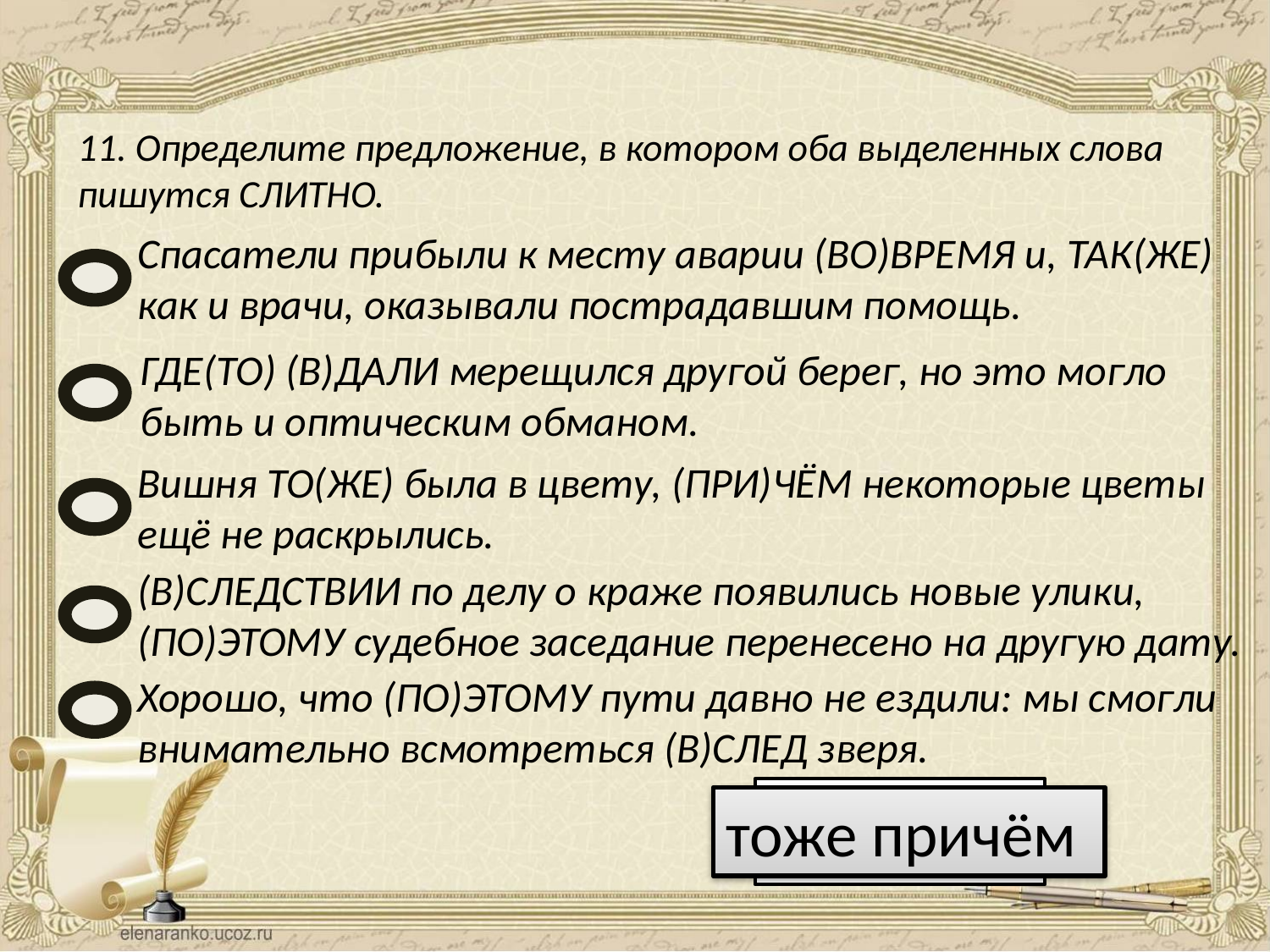

11. Определите предложение, в котором оба выделенных слова пишутся СЛИТНО.
Спасатели прибыли к месту аварии (ВО)ВРЕМЯ и, ТАК(ЖЕ) как и врачи, оказывали пострадавшим помощь.

ГДЕ(ТО) (В)ДАЛИ мерещился другой берег, но это могло быть и оптическим обманом.

Вишня ТО(ЖЕ) была в цвету, (ПРИ)ЧЁМ некоторые цветы ещё не раскрылись.

(В)СЛЕДСТВИИ по делу о краже появились новые улики, (ПО)ЭТОМУ судебное заседание перенесено на другую дату.

Хорошо, что (ПО)ЭТОМУ пути давно не ездили: мы смогли внимательно всмотреться (В)СЛЕД зверя.

Ответ
тоже причём